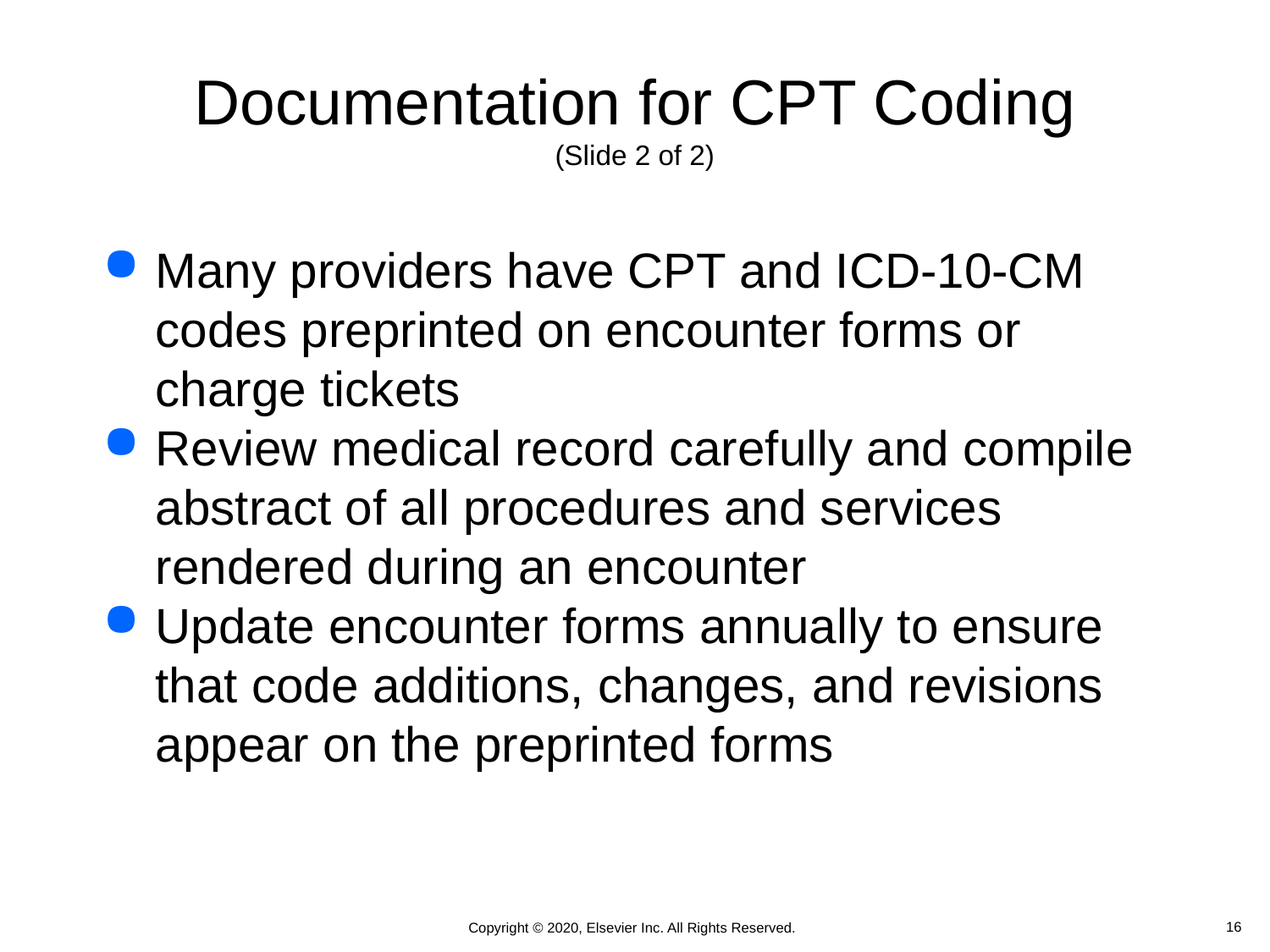

# Documentation for CPT Coding (Slide 2 of 2)
Many providers have CPT and ICD-10-CM codes preprinted on encounter forms or charge tickets
Review medical record carefully and compile abstract of all procedures and services rendered during an encounter
Update encounter forms annually to ensure that code additions, changes, and revisions appear on the preprinted forms
 16